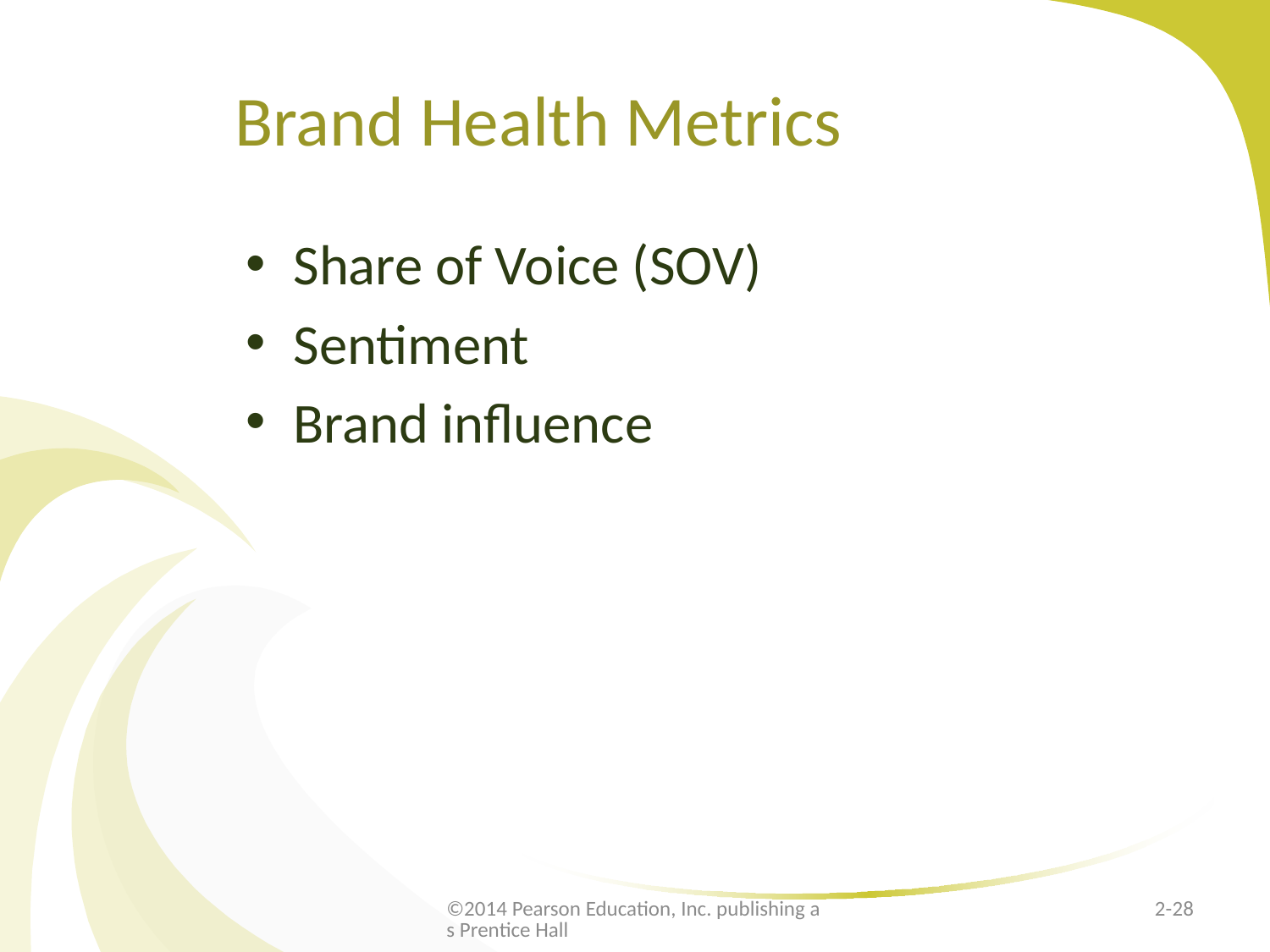

# Brand Health Metrics
Share of Voice (SOV)
Sentiment
Brand influence
©2014 Pearson Education, Inc. publishing as Prentice Hall
2-28